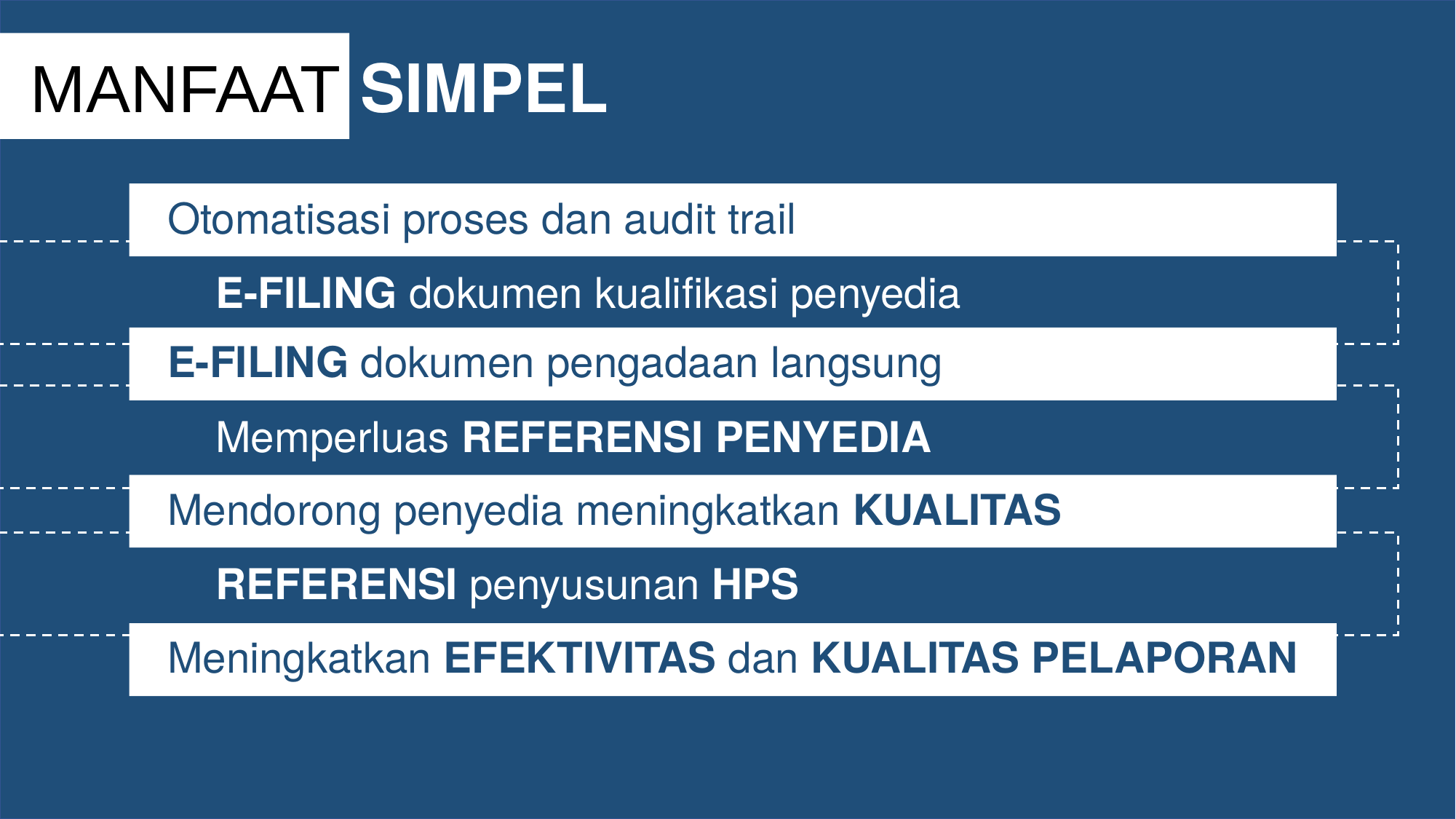

MANFAAT
SIMPEL
Otomatisasi proses dan audit trail

E-FILING dokumen kualifikasi penyedia

E-FILING dokumen pengadaan langsung

Memperluas REFERENSI PENYEDIA

Mendorong penyedia meningkatkan KUALITAS

REFERENSI penyusunan HPS

Meningkatkan EFEKTIVITAS dan KUALITAS PELAPORAN